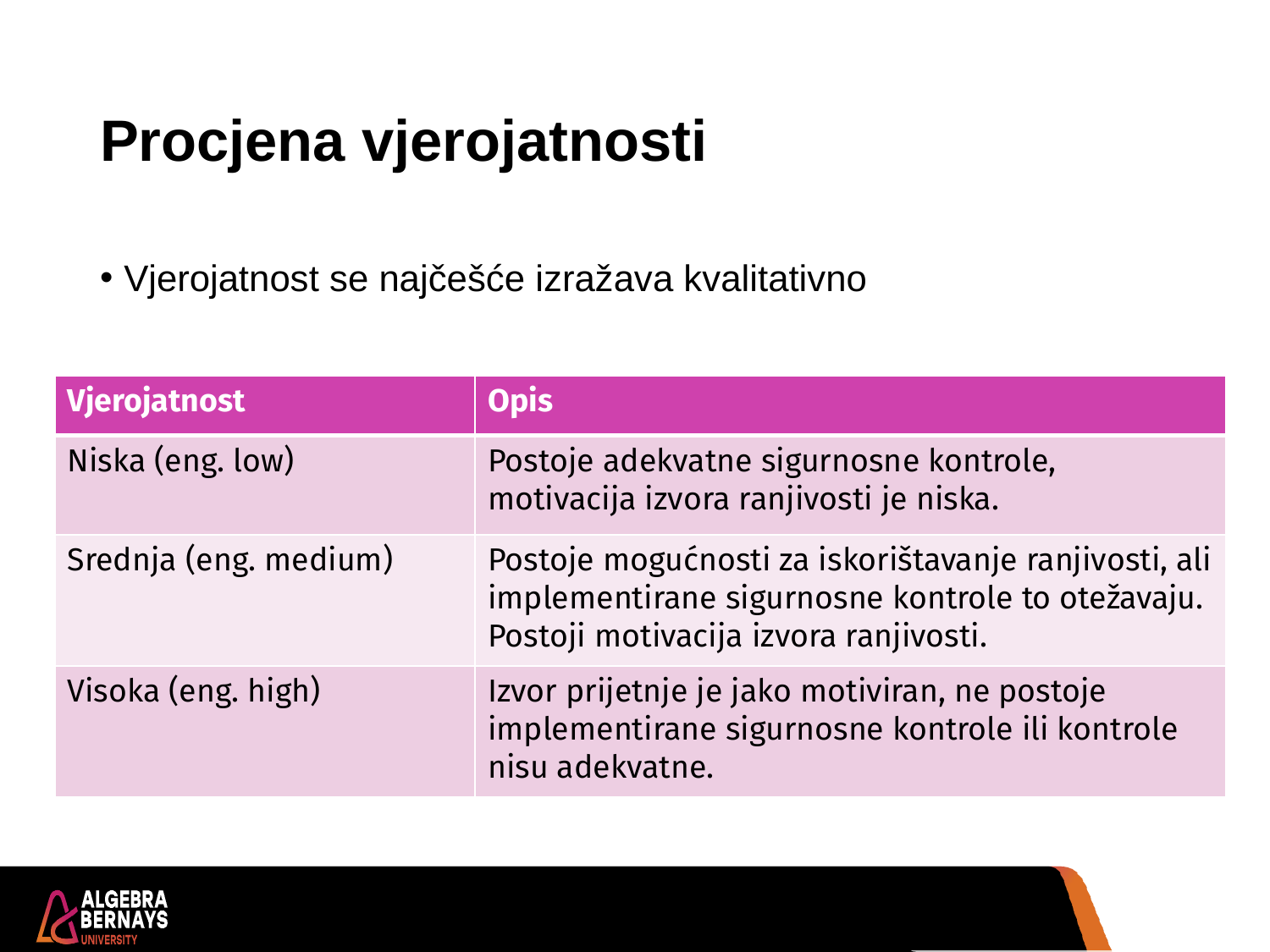

# Procjena vjerojatnosti
Vjerojatnost se najčešće izražava kvalitativno

| Vjerojatnost | Opis |
| --- | --- |
| Niska (eng. low) | Postoje adekvatne sigurnosne kontrole, motivacija izvora ranjivosti je niska. |
| Srednja (eng. medium) | Postoje mogućnosti za iskorištavanje ranjivosti, ali implementirane sigurnosne kontrole to otežavaju. Postoji motivacija izvora ranjivosti. |
| Visoka (eng. high) | Izvor prijetnje je jako motiviran, ne postoje implementirane sigurnosne kontrole ili kontrole nisu adekvatne. |